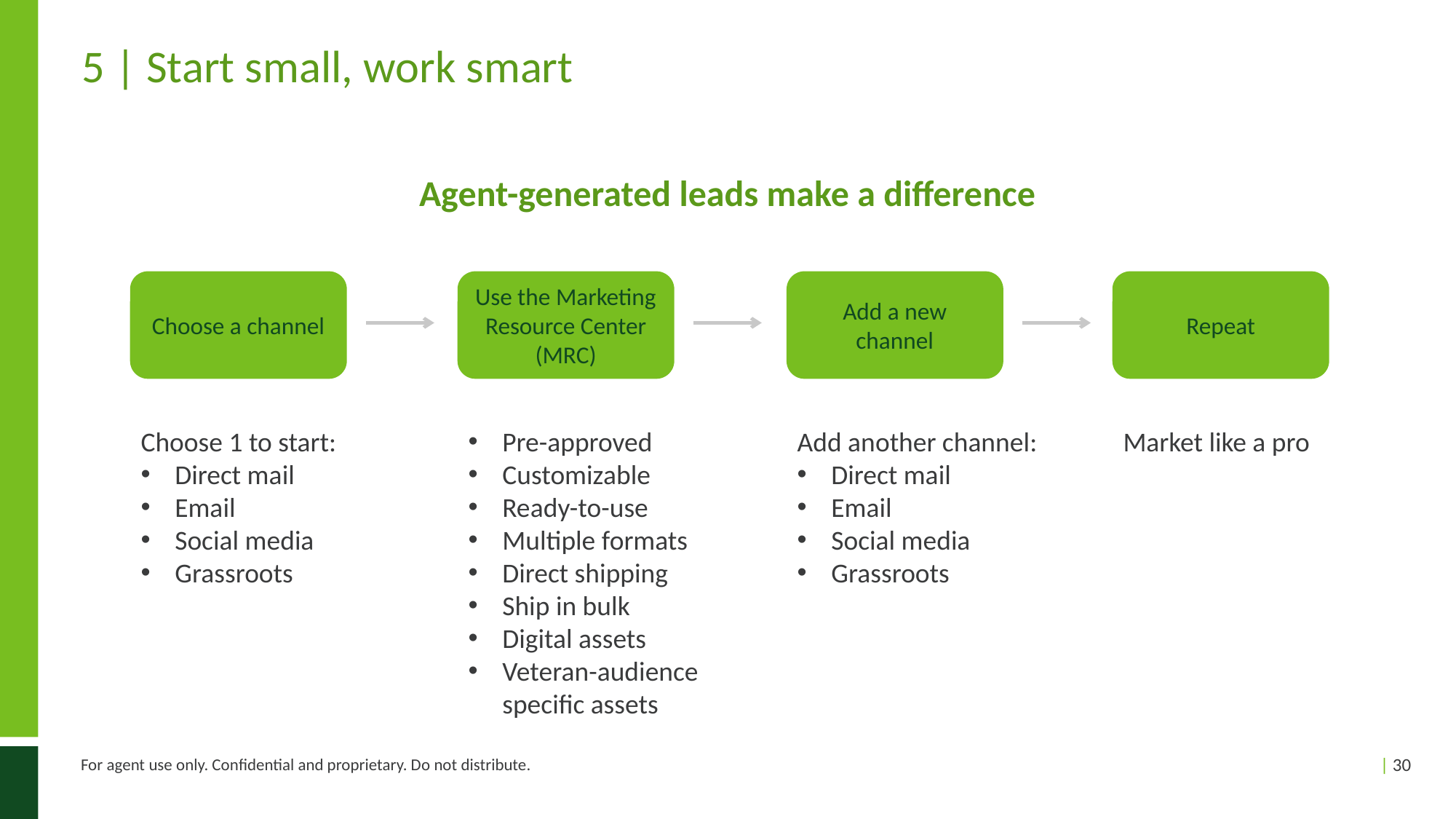

# 5 | Start small, work smart
Agent-generated leads make a difference
Choose a channel
Use the Marketing Resource Center (MRC)
Add a new channel
Repeat
Choose 1 to start:
Direct mail
Email
Social media
Grassroots
Pre-approved
Customizable
Ready-to-use
Multiple formats
Direct shipping
Ship in bulk
Digital assets
Veteran-audience specific assets
Add another channel:
Direct mail
Email
Social media
Grassroots
Market like a pro